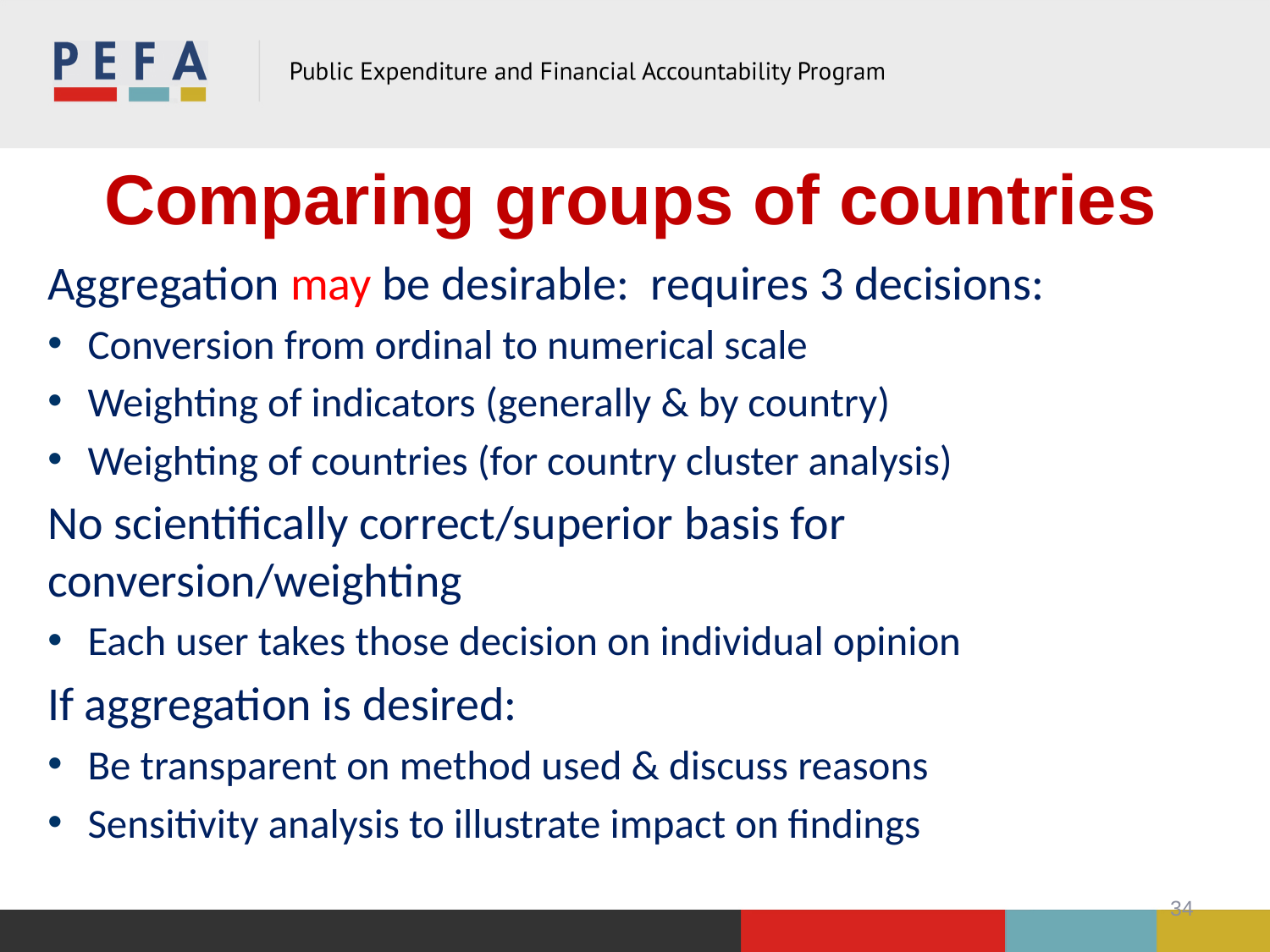

# Comparing groups of countries
Aggregation may be desirable:  requires 3 decisions:
Conversion from ordinal to numerical scale
Weighting of indicators (generally & by country)
Weighting of countries (for country cluster analysis)
No scientifically correct/superior basis for conversion/weighting
Each user takes those decision on individual opinion
If aggregation is desired:
Be transparent on method used & discuss reasons
Sensitivity analysis to illustrate impact on findings

34